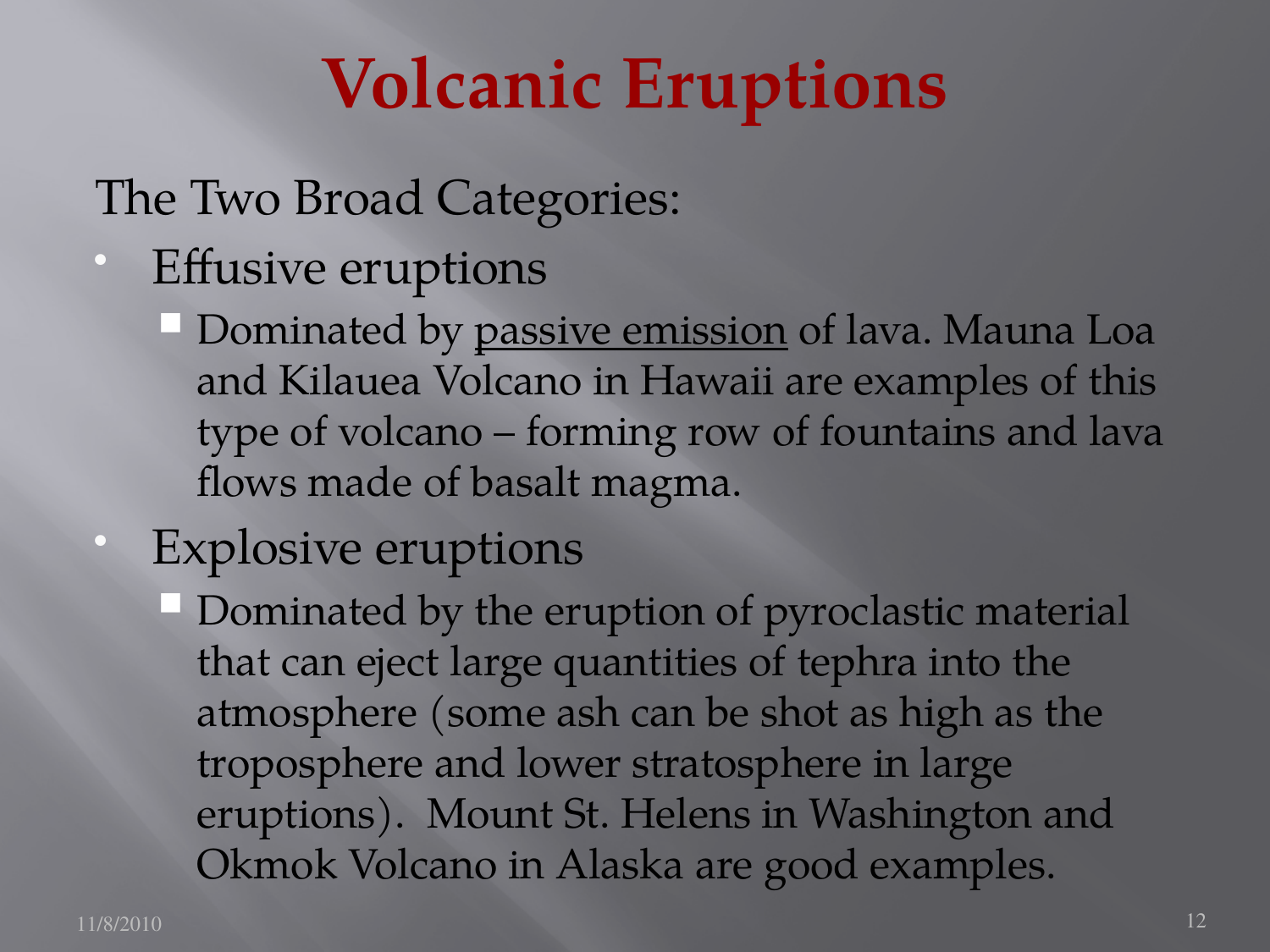

# Volcanic Eruptions
The Two Broad Categories:
Effusive eruptions
Dominated by passive emission of lava. Mauna Loa and Kilauea Volcano in Hawaii are examples of this type of volcano – forming row of fountains and lava flows made of basalt magma.
Explosive eruptions
Dominated by the eruption of pyroclastic material that can eject large quantities of tephra into the atmosphere (some ash can be shot as high as the troposphere and lower stratosphere in large eruptions).  Mount St. Helens in Washington and Okmok Volcano in Alaska are good examples.
11/8/2010
12